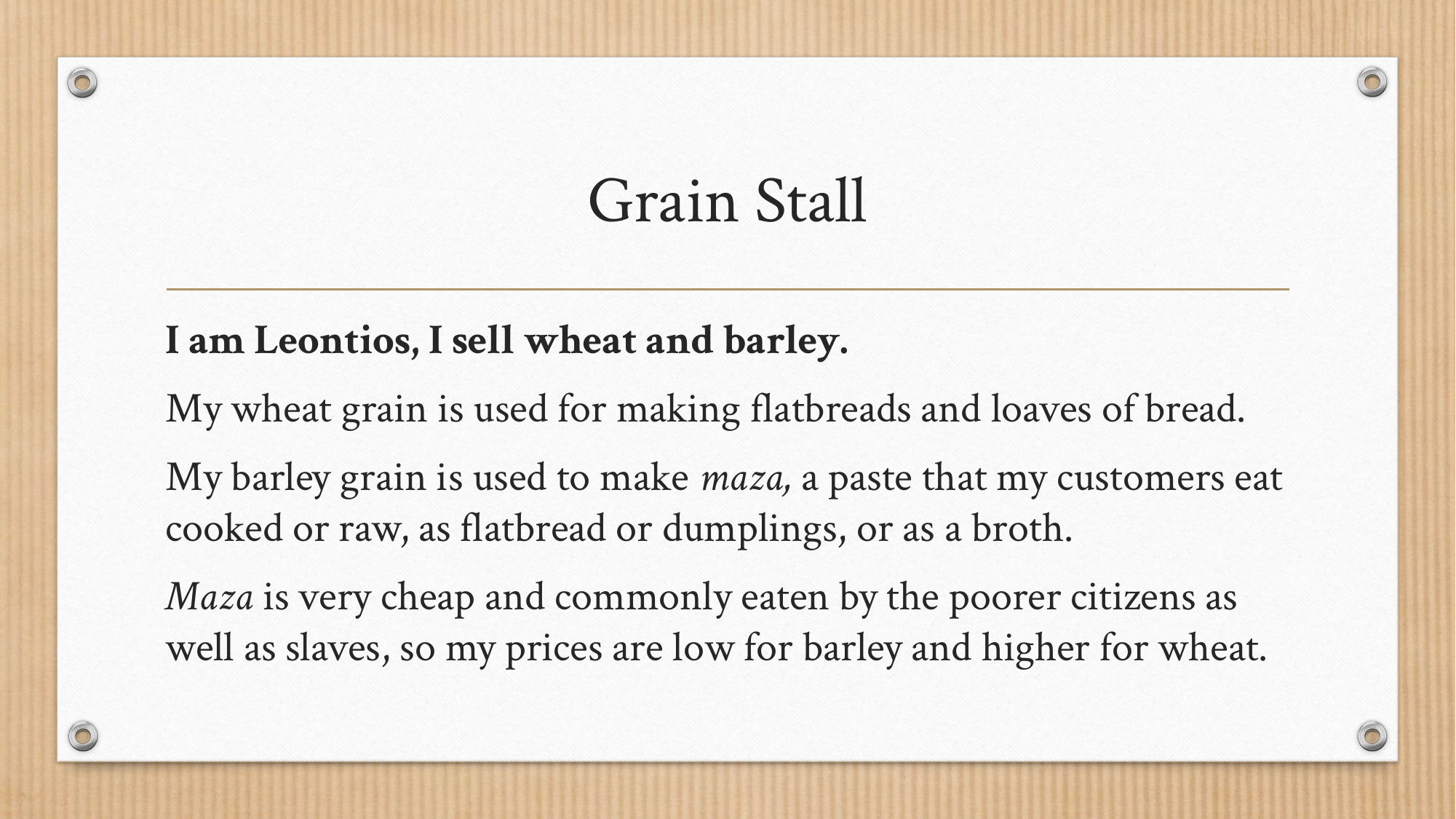

# Grain Stall
I am Leontios, I sell wheat and barley.
My wheat grain is used for making flatbreads and loaves of bread.
My barley grain is used to make maza, a paste that my customers eat cooked or raw, as flatbread or dumplings, or as a broth.
Maza is very cheap and commonly eaten by the poorer citizens as well as slaves, so my prices are low for barley and higher for wheat.